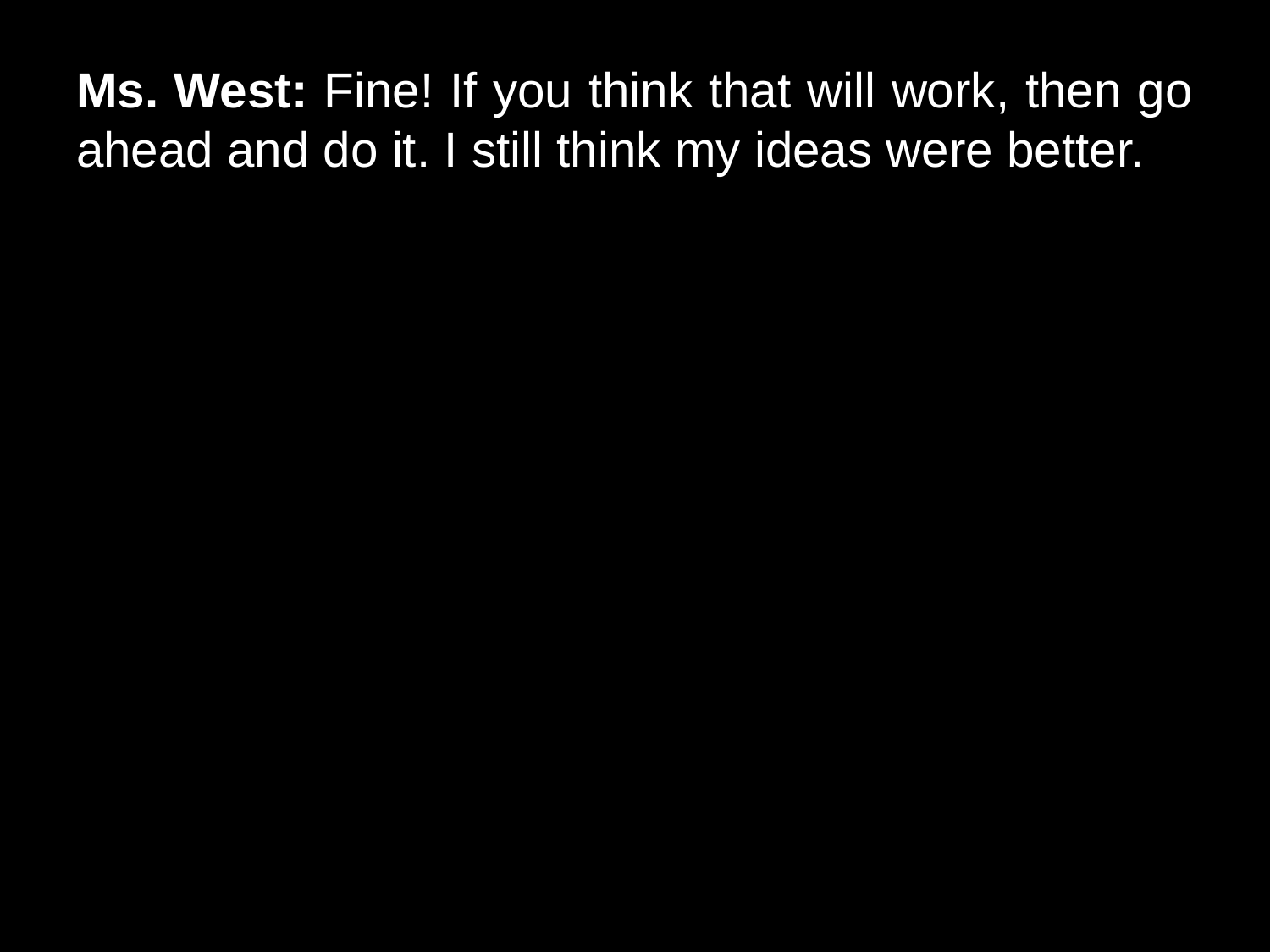

# Ms. West: Fine! If you think that will work, then go ahead and do it. I still think my ideas were better.